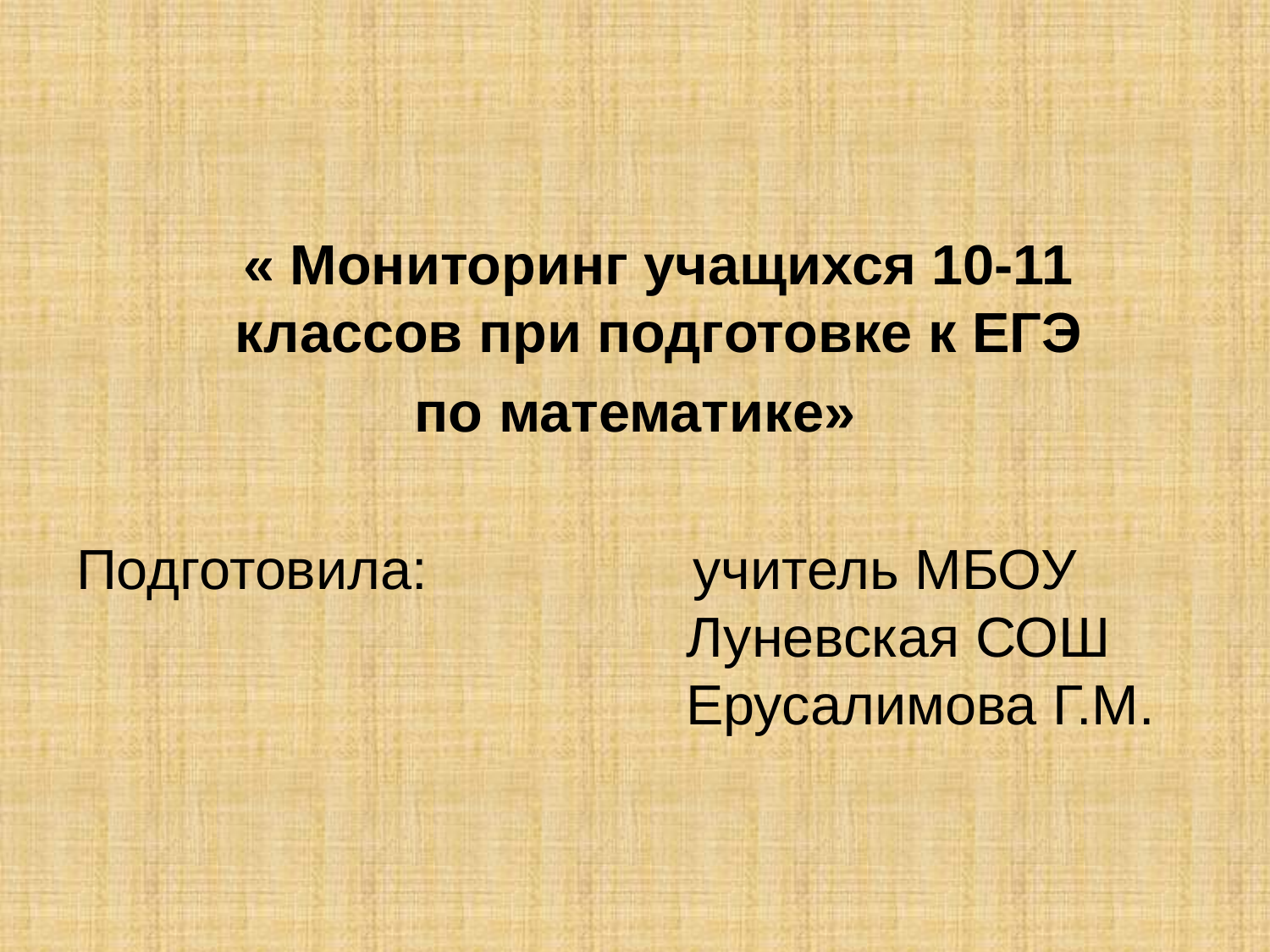

#
   « Мониторинг учащихся 10-11 классов при подготовке к ЕГЭ
по математике»

Подготовила:                 учитель МБОУ
                                    Луневская СОШ
                                    Ерусалимова Г.М.